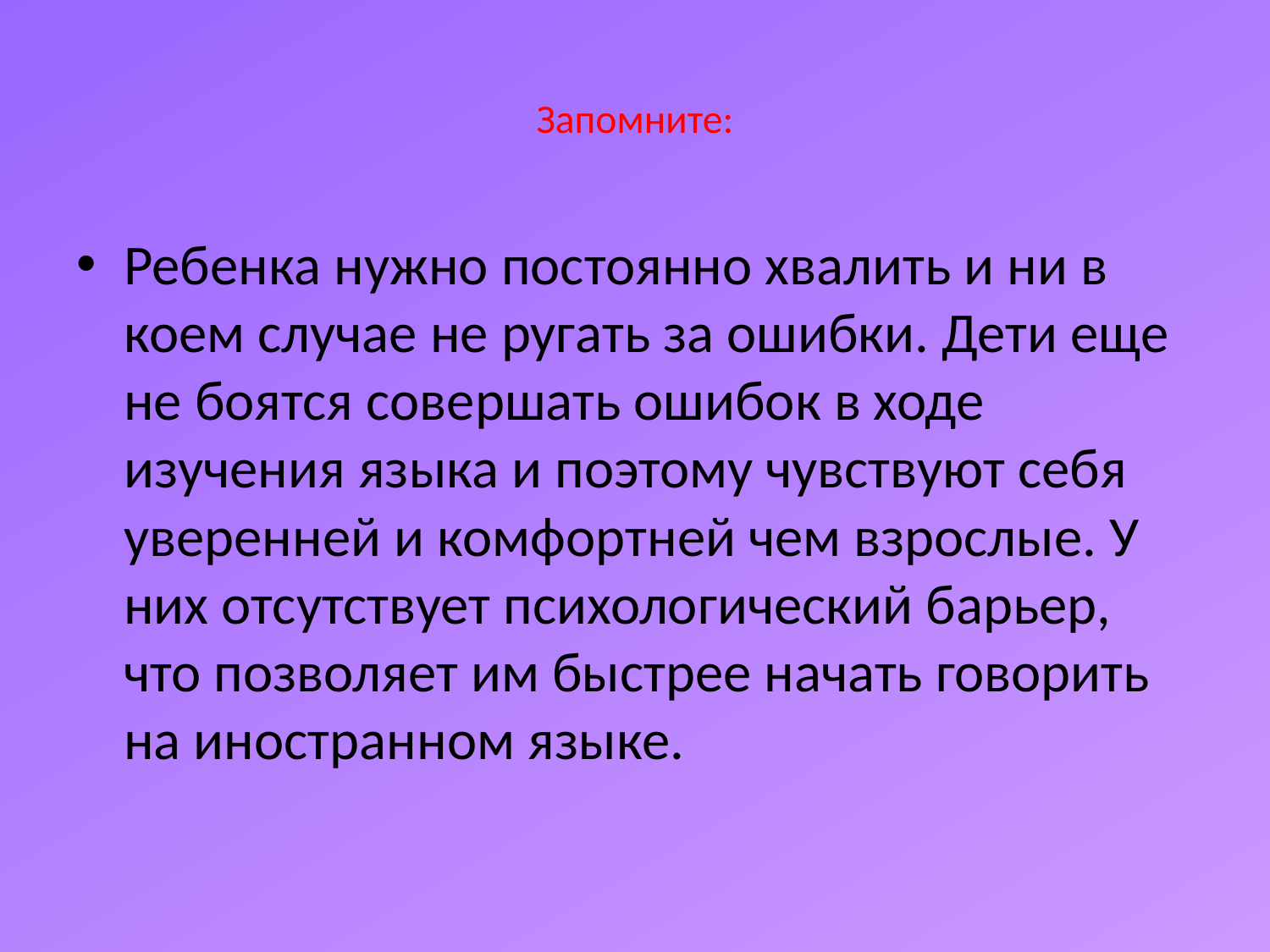

# Запомните:
Ребенка нужно постоянно хвалить и ни в коем случае не ругать за ошибки. Дети еще не боятся совершать ошибок в ходе изучения языка и поэтому чувствуют себя уверенней и комфортней чем взрослые. У них отсутствует психологический барьер, что позволяет им быстрее начать говорить на иностранном языке.